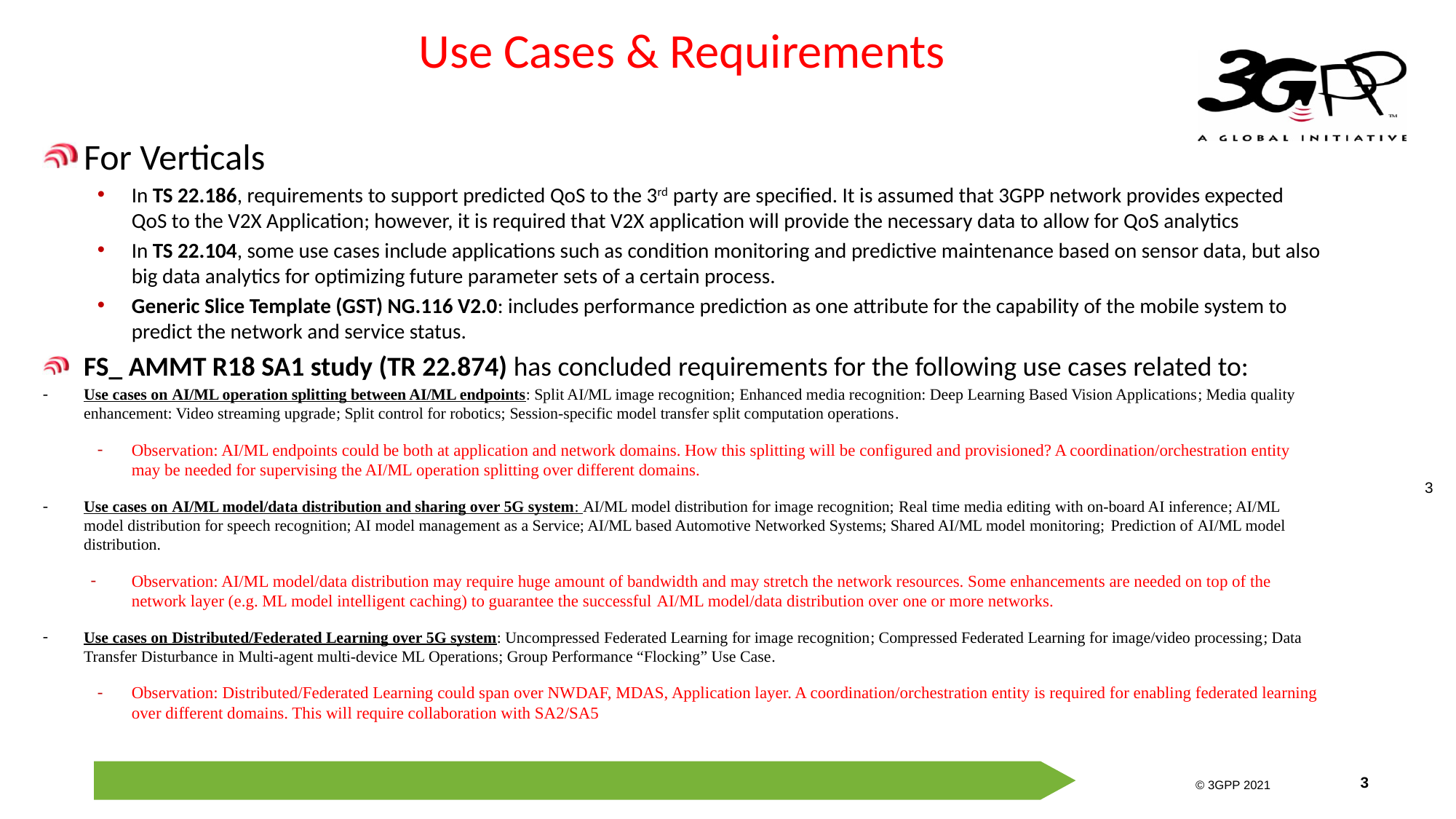

# Use Cases & Requirements
For Verticals
In TS 22.186, requirements to support predicted QoS to the 3rd party are specified. It is assumed that 3GPP network provides expected QoS to the V2X Application; however, it is required that V2X application will provide the necessary data to allow for QoS analytics
In TS 22.104, some use cases include applications such as condition monitoring and predictive maintenance based on sensor data, but also big data analytics for optimizing future parameter sets of a certain process.
Generic Slice Template (GST) NG.116 V2.0: includes performance prediction as one attribute for the capability of the mobile system to predict the network and service status.
FS_ AMMT R18 SA1 study (TR 22.874) has concluded requirements for the following use cases related to:
Use cases on AI/ML operation splitting between AI/ML endpoints: Split AI/ML image recognition; Enhanced media recognition: Deep Learning Based Vision Applications; Media quality enhancement: Video streaming upgrade; Split control for robotics; Session-specific model transfer split computation operations.
Observation: AI/ML endpoints could be both at application and network domains. How this splitting will be configured and provisioned? A coordination/orchestration entity may be needed for supervising the AI/ML operation splitting over different domains.
Use cases on AI/ML model/data distribution and sharing over 5G system: AI/ML model distribution for image recognition; Real time media editing with on-board AI inference; AI/ML model distribution for speech recognition; AI model management as a Service; AI/ML based Automotive Networked Systems; Shared AI/ML model monitoring; Prediction of AI/ML model distribution.
Observation: AI/ML model/data distribution may require huge amount of bandwidth and may stretch the network resources. Some enhancements are needed on top of the network layer (e.g. ML model intelligent caching) to guarantee the successful AI/ML model/data distribution over one or more networks.
Use cases on Distributed/Federated Learning over 5G system: Uncompressed Federated Learning for image recognition; Compressed Federated Learning for image/video processing; Data Transfer Disturbance in Multi-agent multi-device ML Operations; Group Performance “Flocking” Use Case.
Observation: Distributed/Federated Learning could span over NWDAF, MDAS, Application layer. A coordination/orchestration entity is required for enabling federated learning over different domains. This will require collaboration with SA2/SA5

3